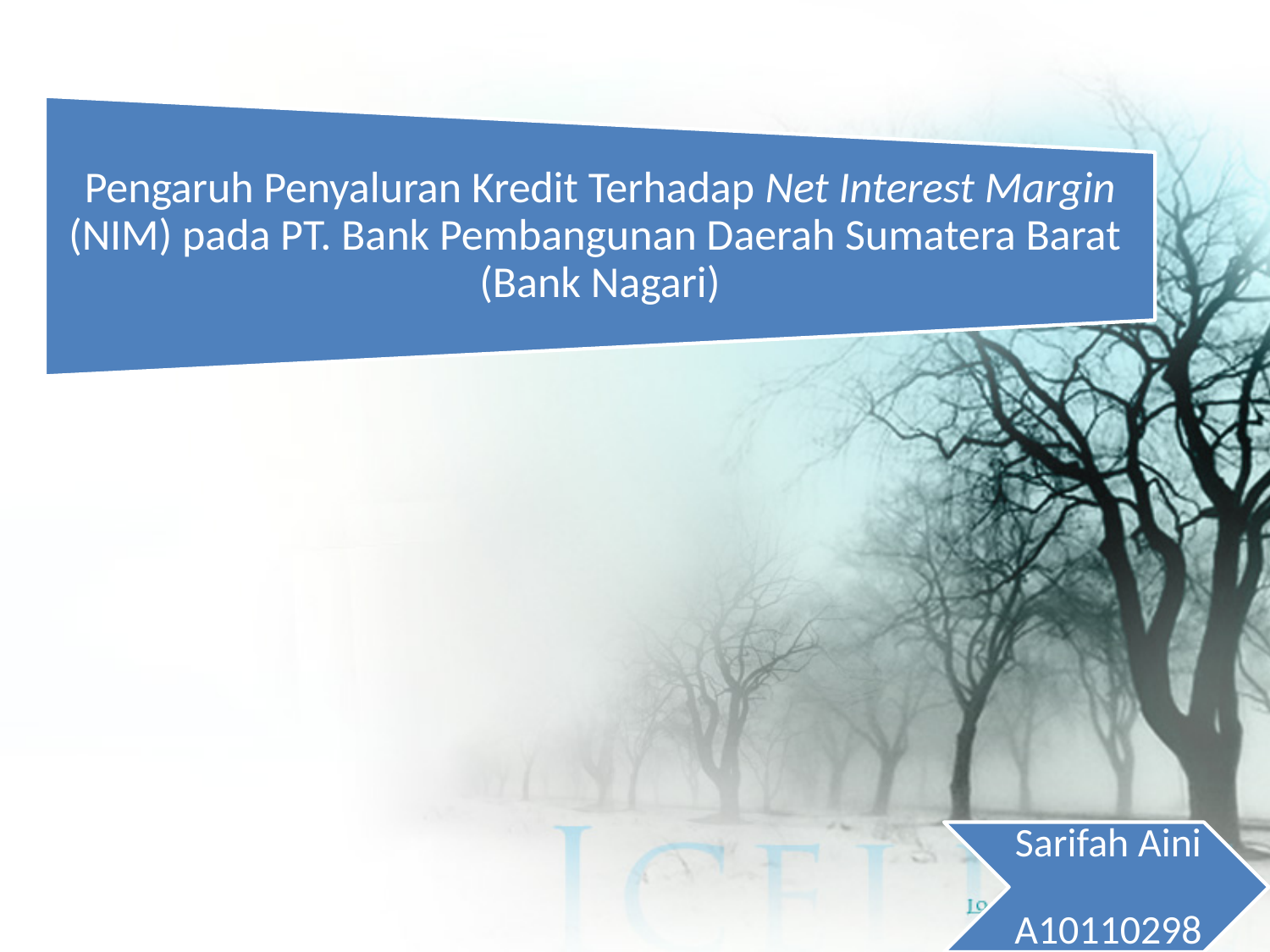

Pengaruh Penyaluran Kredit Terhadap Net Interest Margin (NIM) pada PT. Bank Pembangunan Daerah Sumatera Barat
(Bank Nagari)
Sarifah Aini
A10110298